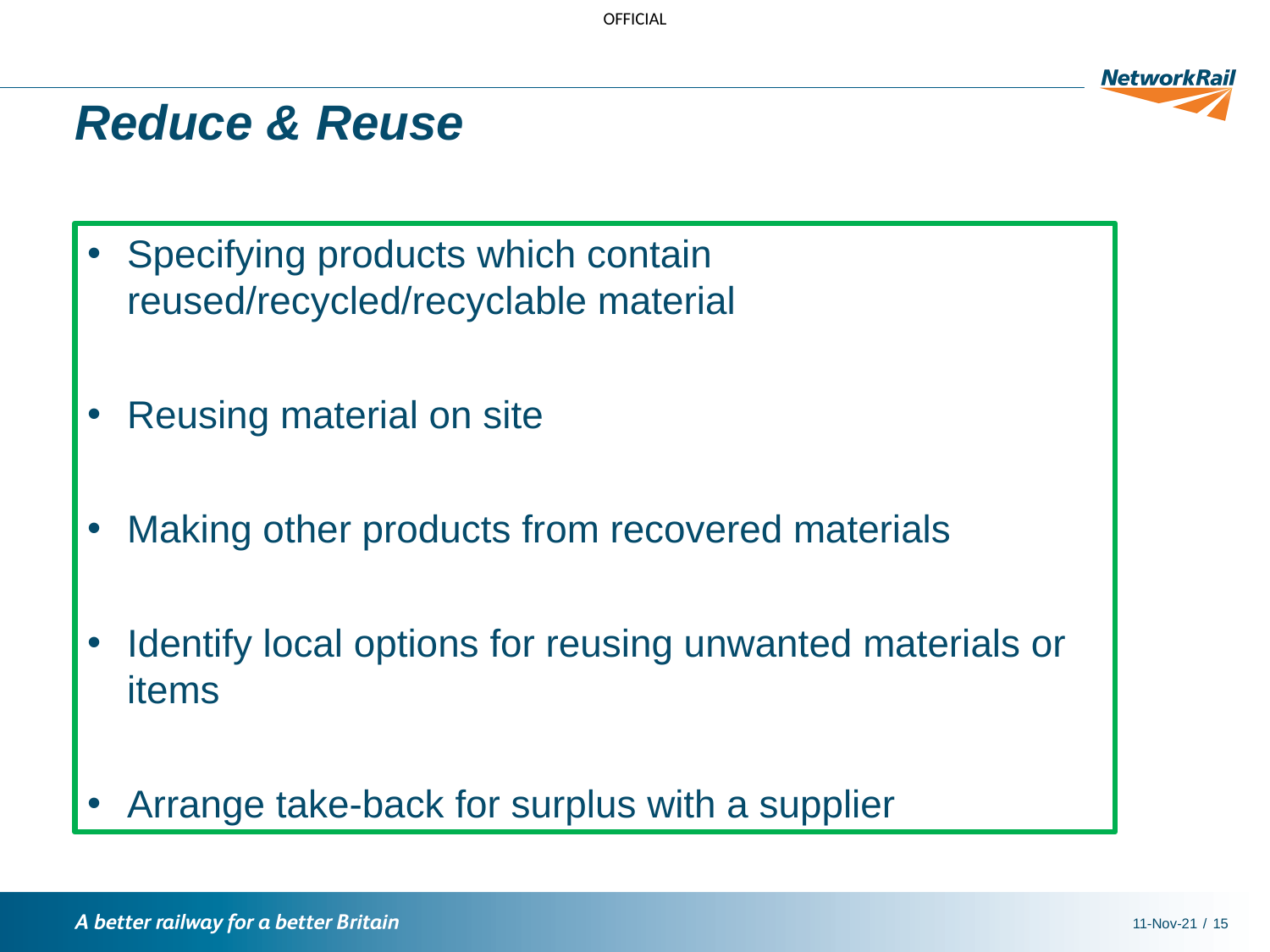

# Reduce & Reuse
Specifying products which contain reused/recycled/recyclable material

Reusing material on site

Making other products from recovered materials

Identify local options for reusing unwanted materials or items

Arrange take-back for surplus with a supplier
11-Nov-21
15